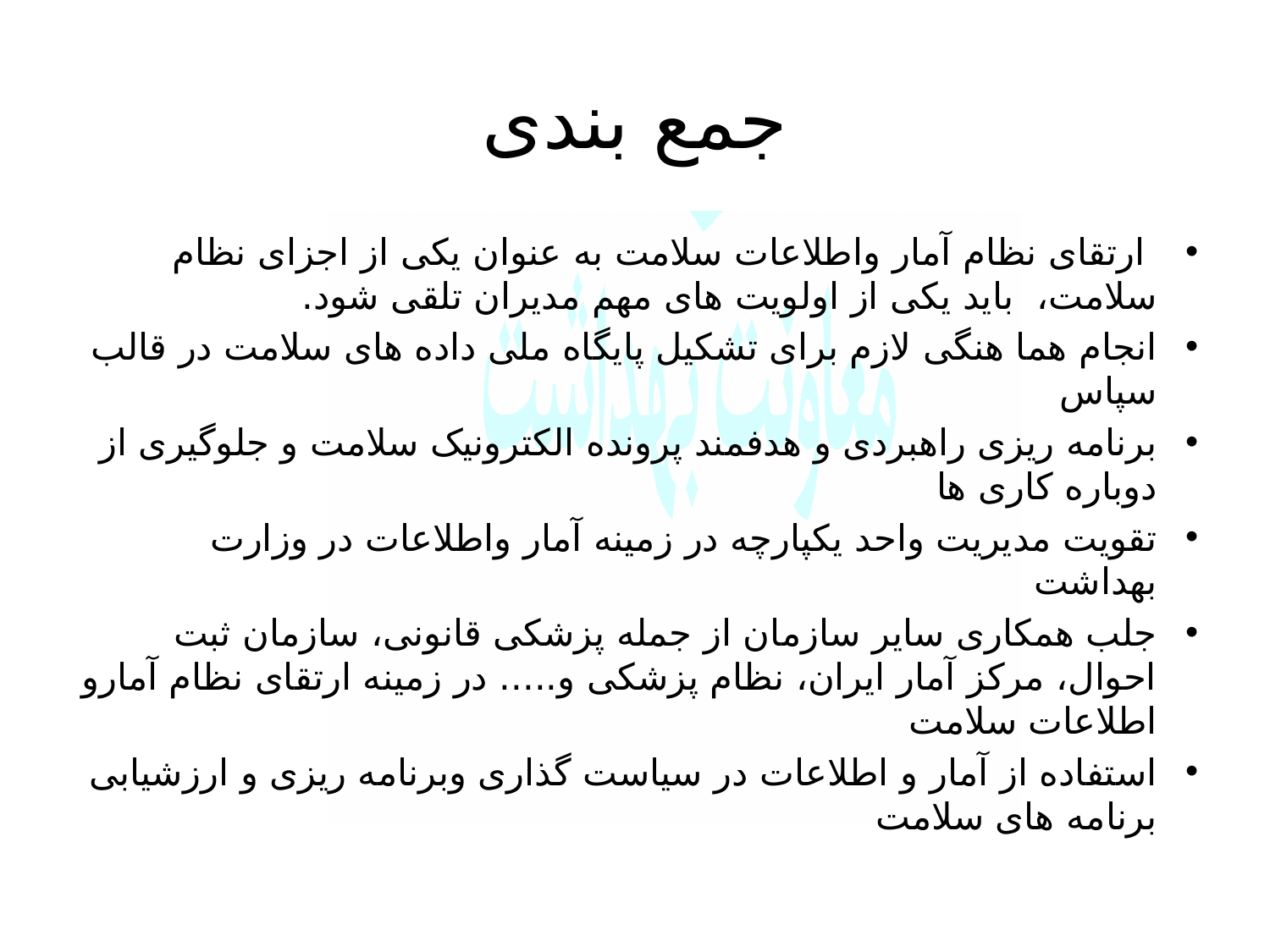

# جمع بندی
 ارتقای نظام آمار واطلاعات سلامت به عنوان یکی از اجزای نظام سلامت،  باید یکی از اولویت های مهم مدیران تلقی شود.
انجام هما هنگی لازم برای تشکیل پایگاه ملی داده های سلامت در قالب سپاس
برنامه ریزی راهبردی و هدفمند پرونده الکترونیک سلامت و جلوگیری از دوباره کاری ها
تقویت مدیریت واحد یکپارچه در زمینه آمار واطلاعات در وزارت بهداشت
جلب همکاری سایر سازمان از جمله پزشکی قانونی، سازمان ثبت احوال، مرکز آمار ایران، نظام پزشکی و..... در زمینه ارتقای نظام آمارو اطلاعات سلامت
استفاده از آمار و اطلاعات در سیاست گذاری وبرنامه ریزی و ارزشیابی برنامه های سلامت